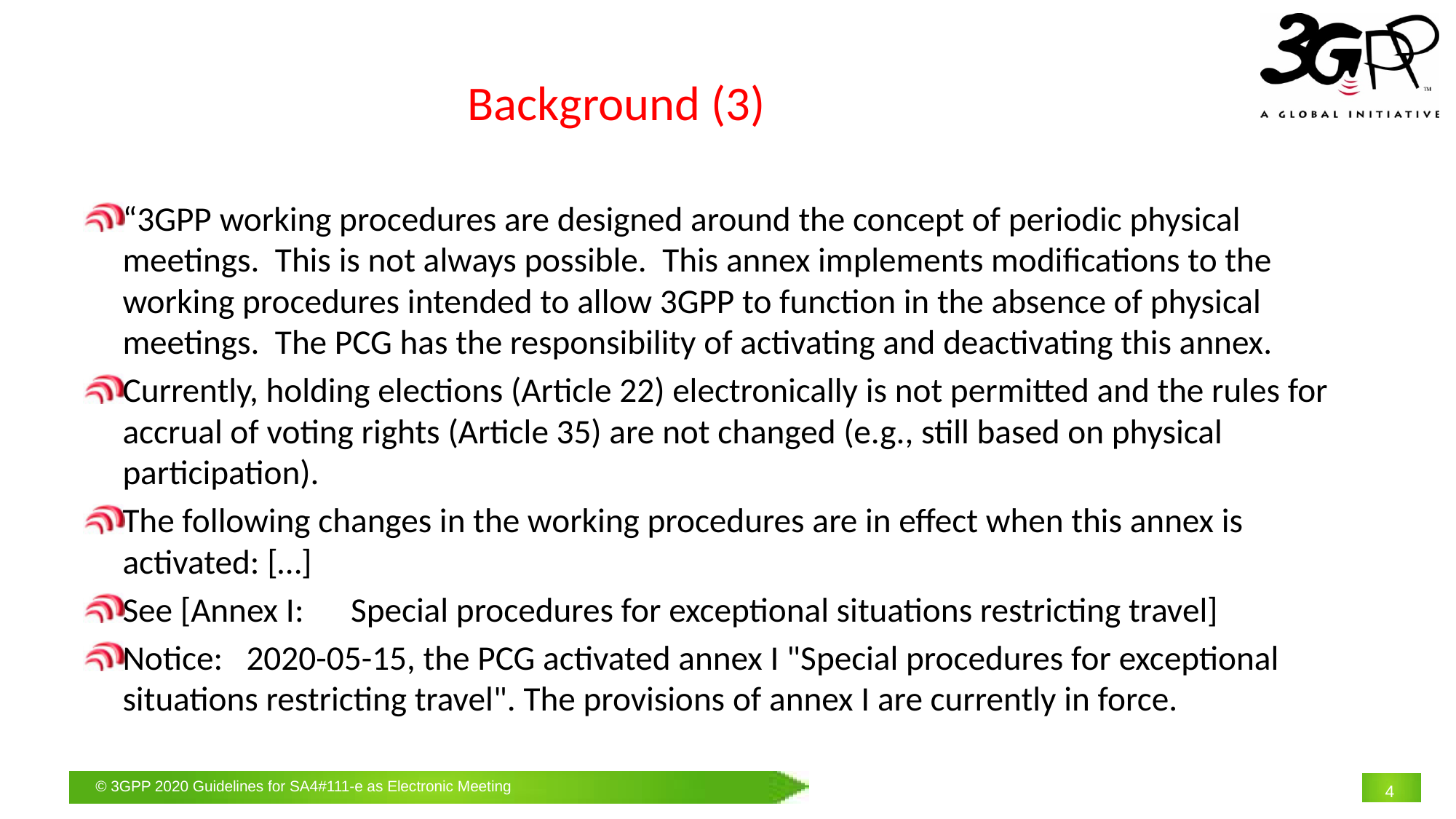

# Background (3)
“3GPP working procedures are designed around the concept of periodic physical meetings.  This is not always possible.  This annex implements modifications to the working procedures intended to allow 3GPP to function in the absence of physical meetings.  The PCG has the responsibility of activating and deactivating this annex.
Currently, holding elections (Article 22) electronically is not permitted and the rules for accrual of voting rights (Article 35) are not changed (e.g., still based on physical participation).
The following changes in the working procedures are in effect when this annex is activated: […]
See [Annex I:      Special procedures for exceptional situations restricting travel]
Notice:   2020-05-15, the PCG activated annex I "Special procedures for exceptional situations restricting travel". The provisions of annex I are currently in force.
4